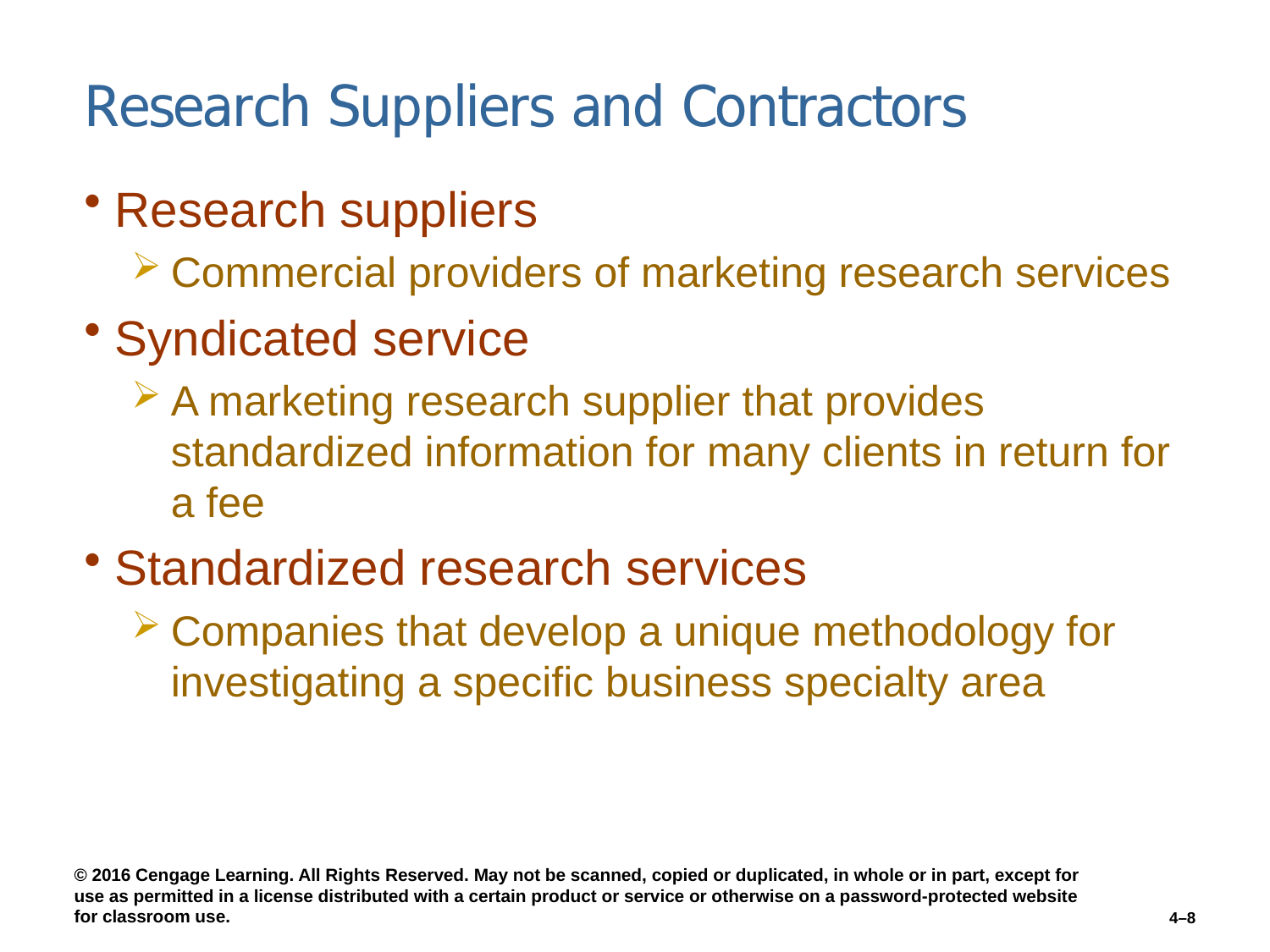

# Research Suppliers and Contractors
Research suppliers
Commercial providers of marketing research services
Syndicated service
A marketing research supplier that provides standardized information for many clients in return for a fee
Standardized research services
Companies that develop a unique methodology for investigating a specific business specialty area
4–8
© 2016 Cengage Learning. All Rights Reserved. May not be scanned, copied or duplicated, in whole or in part, except for use as permitted in a license distributed with a certain product or service or otherwise on a password-protected website for classroom use.